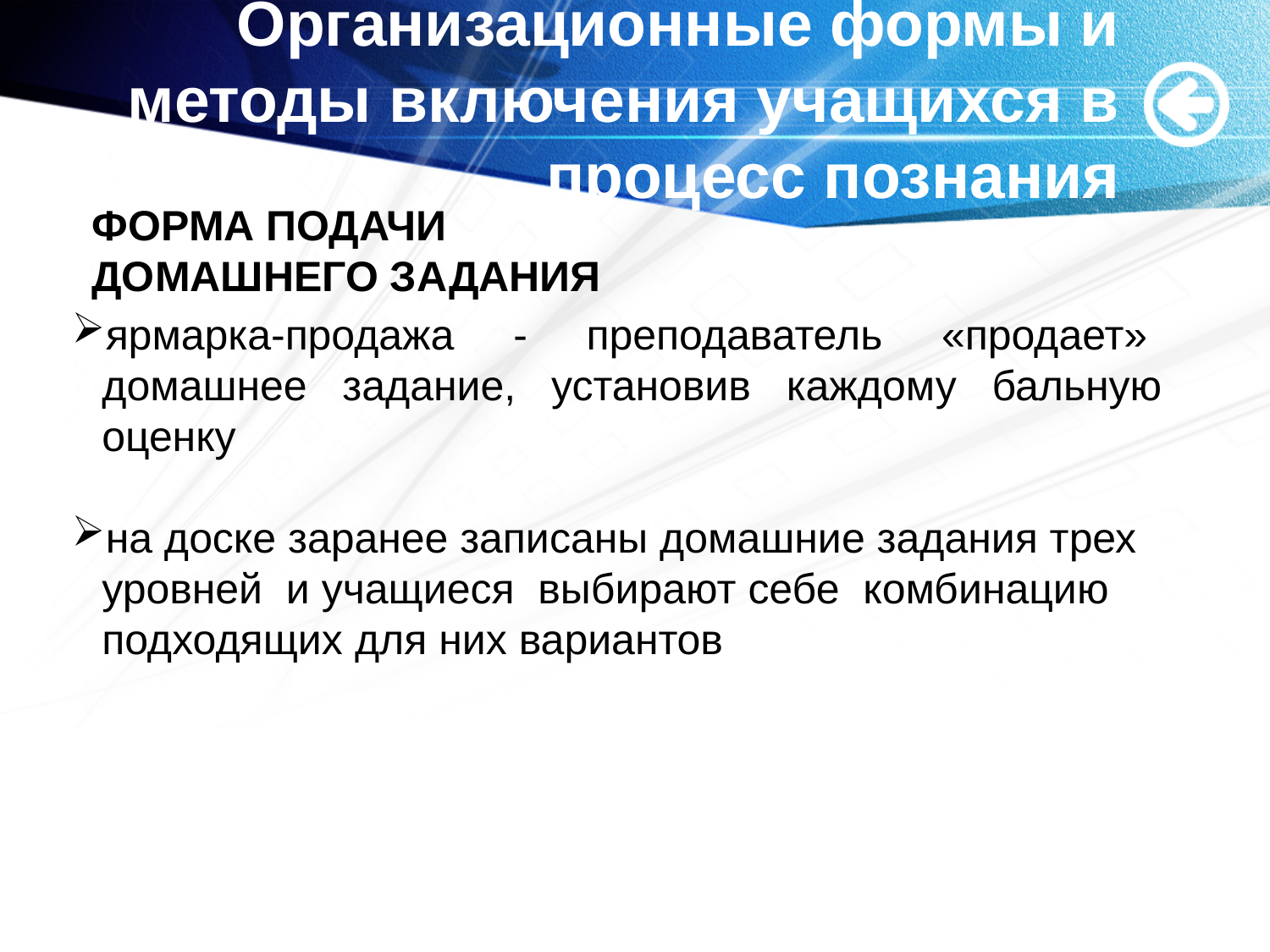

# Организационные формы и методы включения учащихся в процесс познания
Форма подачи Домашнего задания
ярмарка-продажа     -     преподаватель     «продает»
домашнее   задание,   установив   каждому   бальную
оценку

на доске заранее записаны домашние задания трех
уровней  и учащиеся  выбирают себе  комбинацию
подходящих для них вариантов